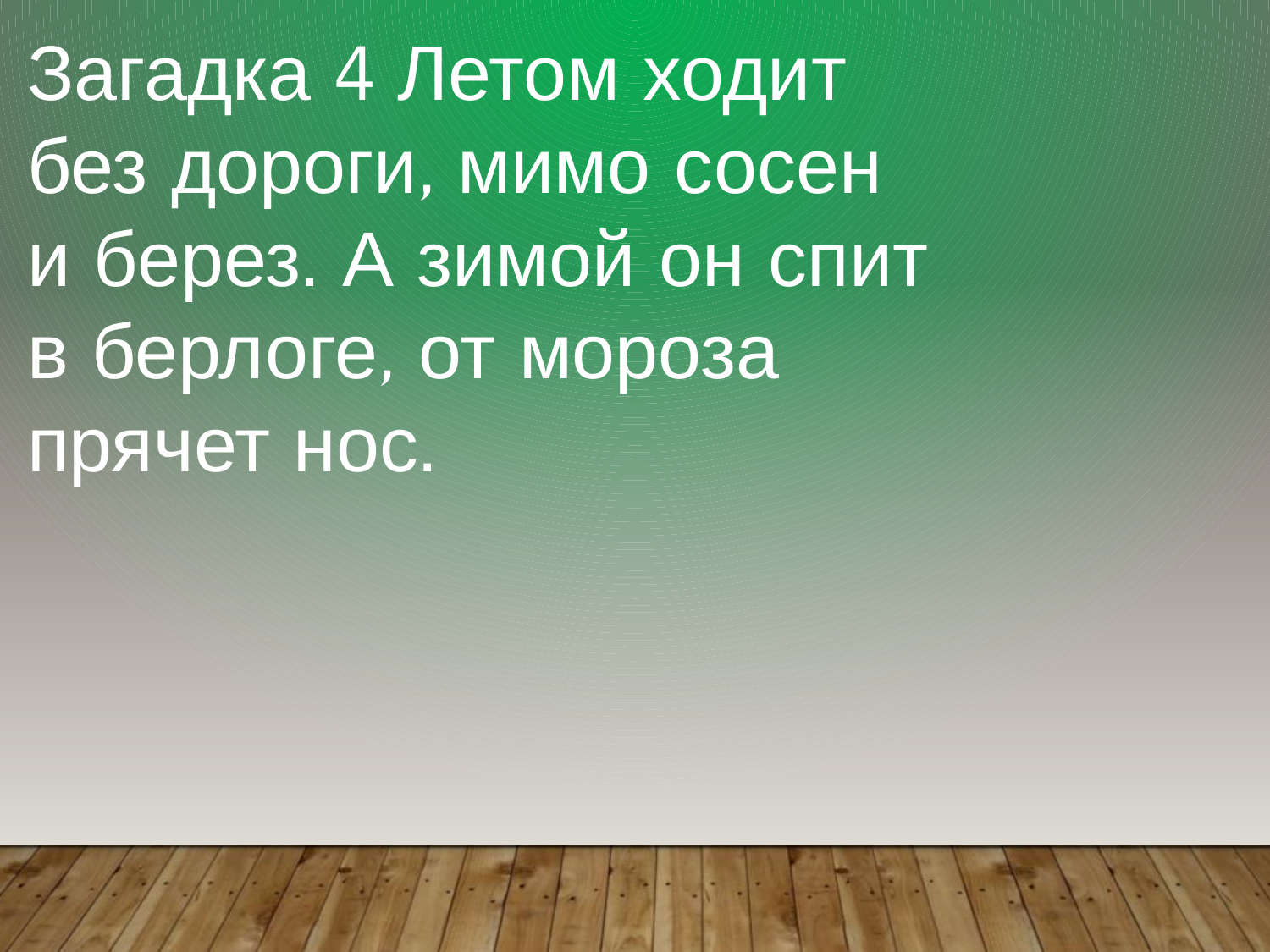

Загадка 4 Летом ходит без дороги, мимо сосен и берез. А зимой он спит в берлоге, от мороза прячет нос.